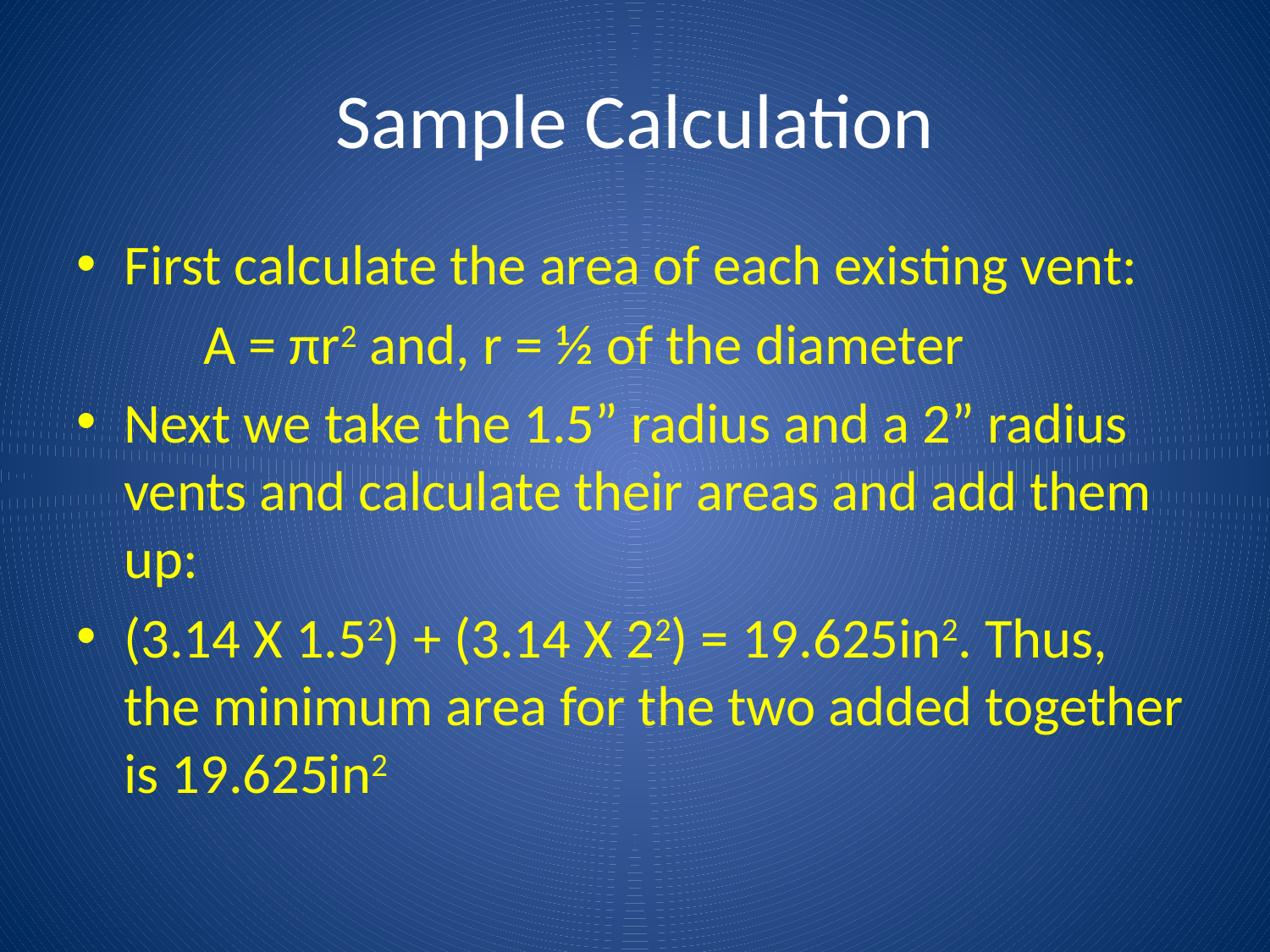

# Sample Calculation
First calculate the area of each existing vent:
	A = πr2 and, r = ½ of the diameter
Next we take the 1.5” radius and a 2” radius vents and calculate their areas and add them up:
(3.14 X 1.52) + (3.14 X 22) = 19.625in2. Thus, the minimum area for the two added together is 19.625in2